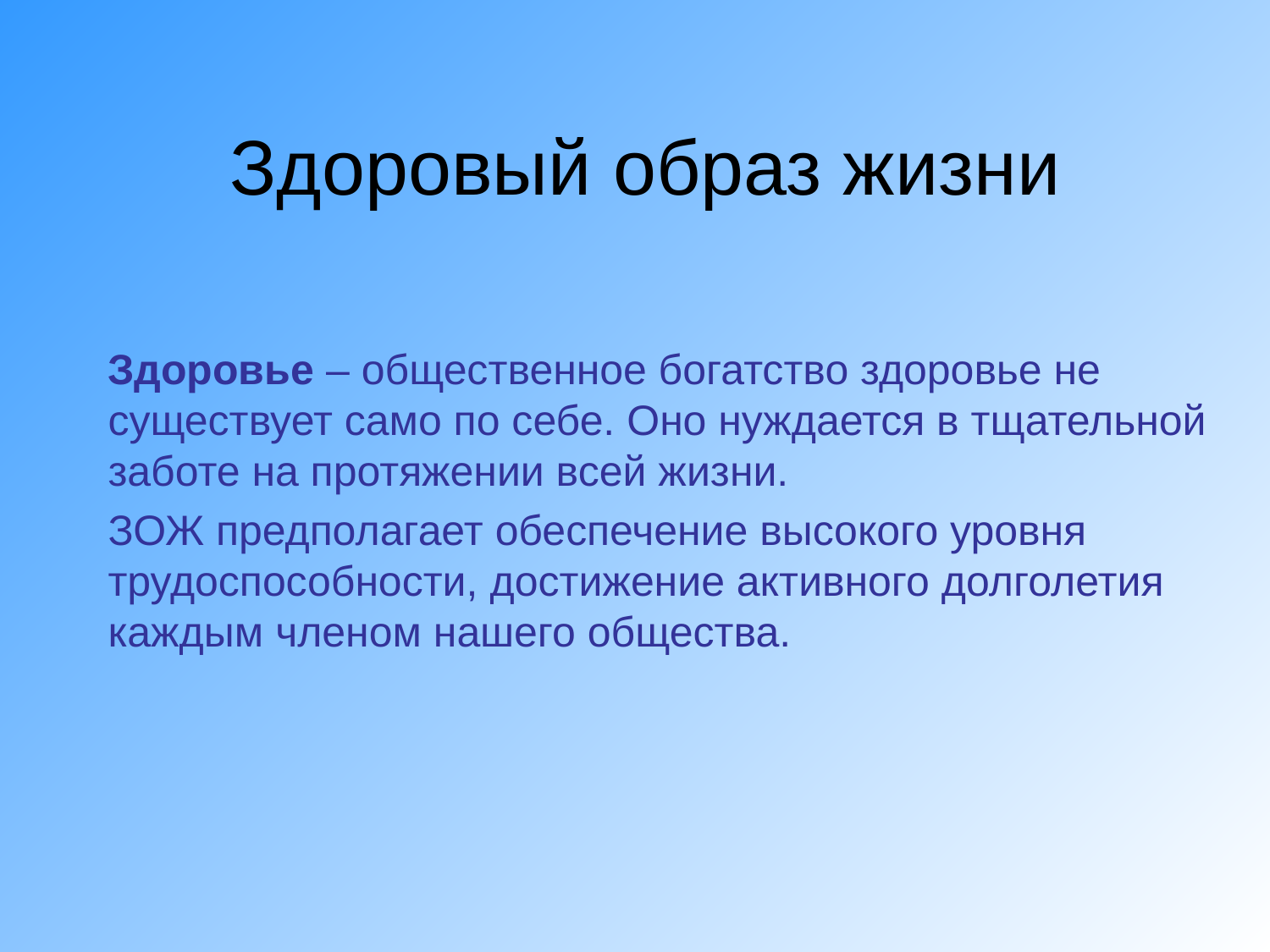

# Здоровый образ жизни
Здоровье – общественное богатство здоровье не существует само по себе. Оно нуждается в тщательной заботе на протяжении всей жизни.
ЗОЖ предполагает обеспечение высокого уровня трудоспособности, достижение активного долголетия каждым членом нашего общества.